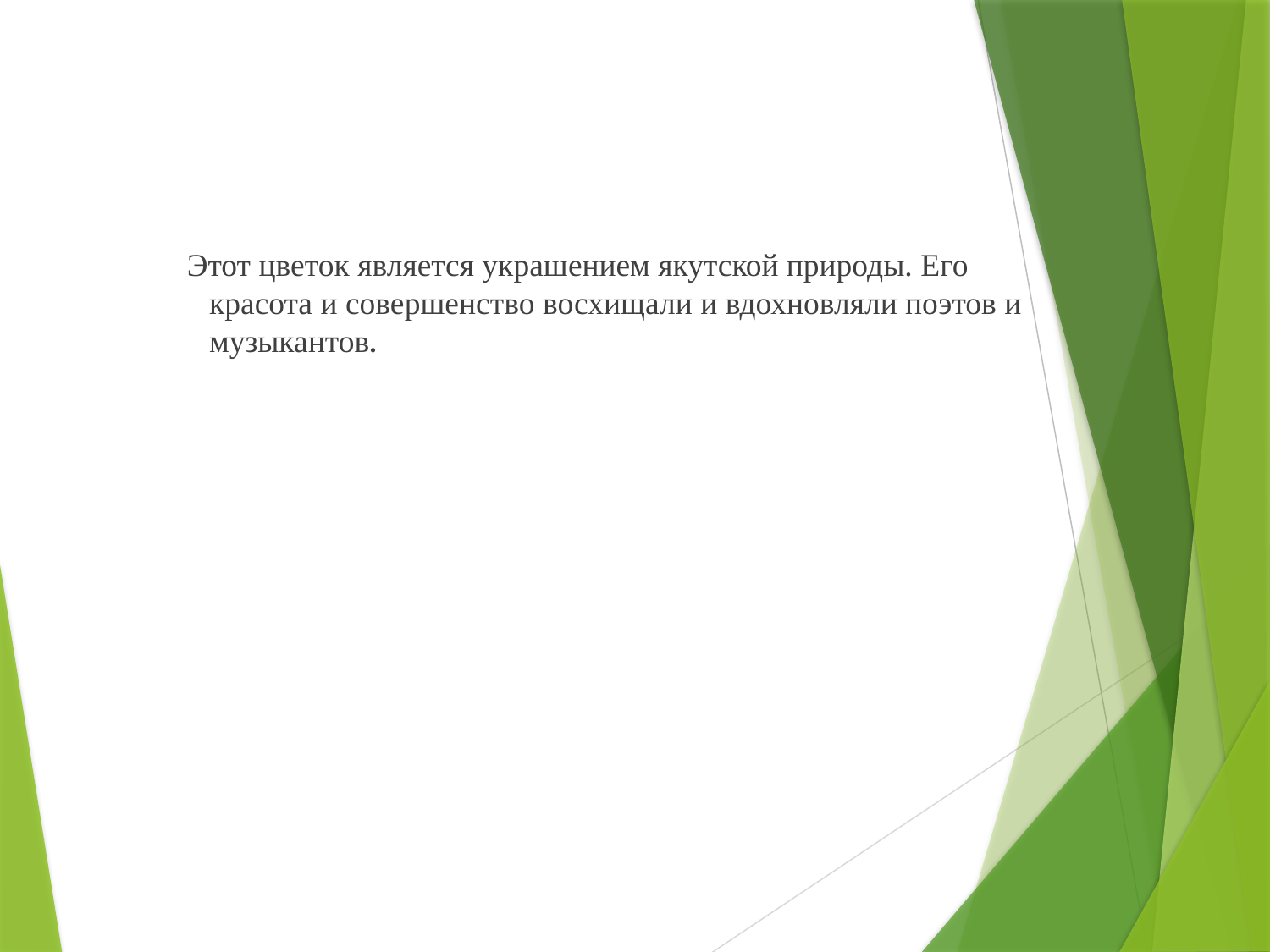

Этот цветок является украшением якутской природы. Его красота и совершенство восхищали и вдохновляли поэтов и музыкантов.